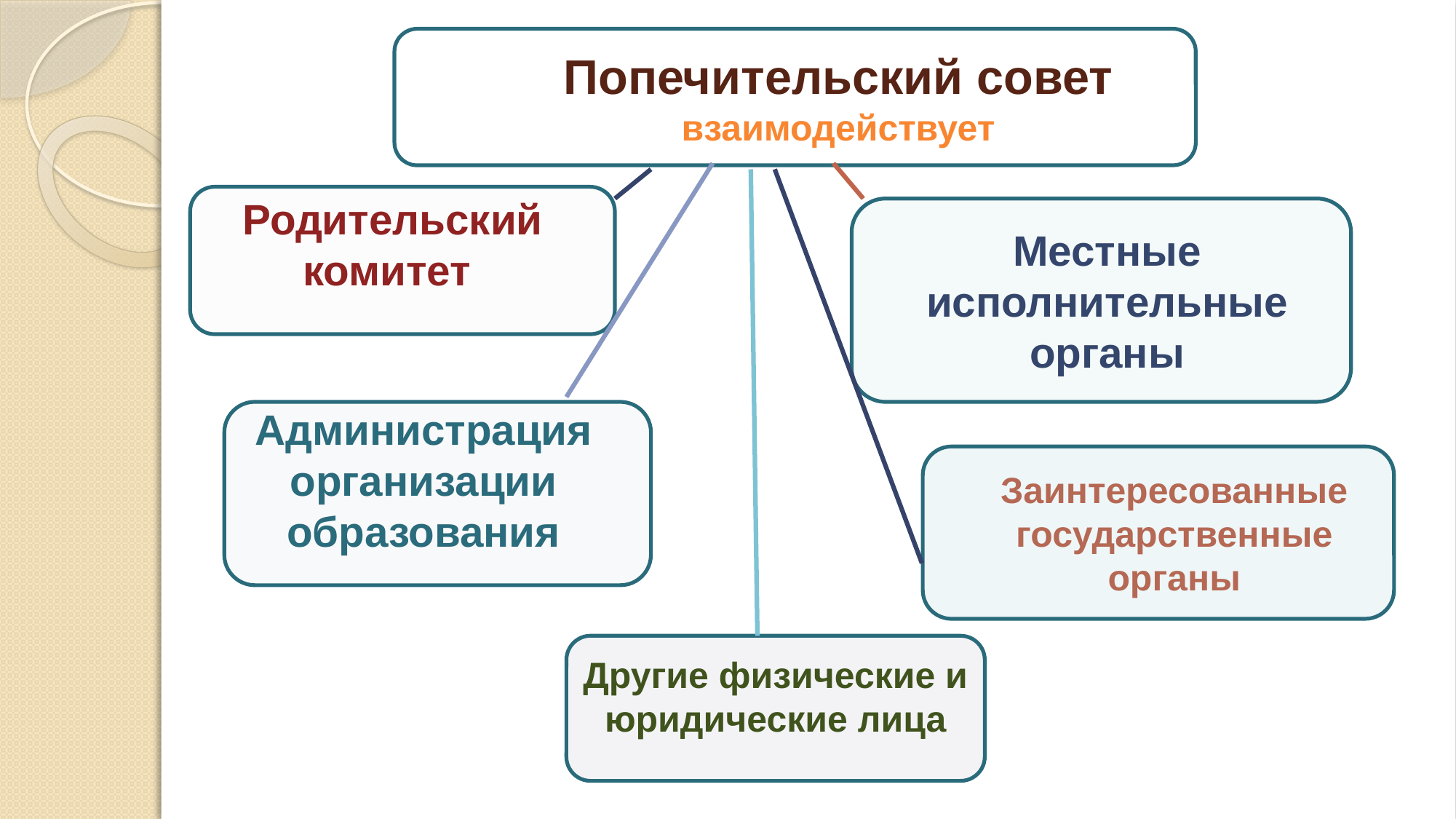

# Попечительский совет взаимодействует

Родительский комитет

Местные исполнительные органы

Администрация организации образования

Заинтересованные государственные органы

Другие физические и юридические лица